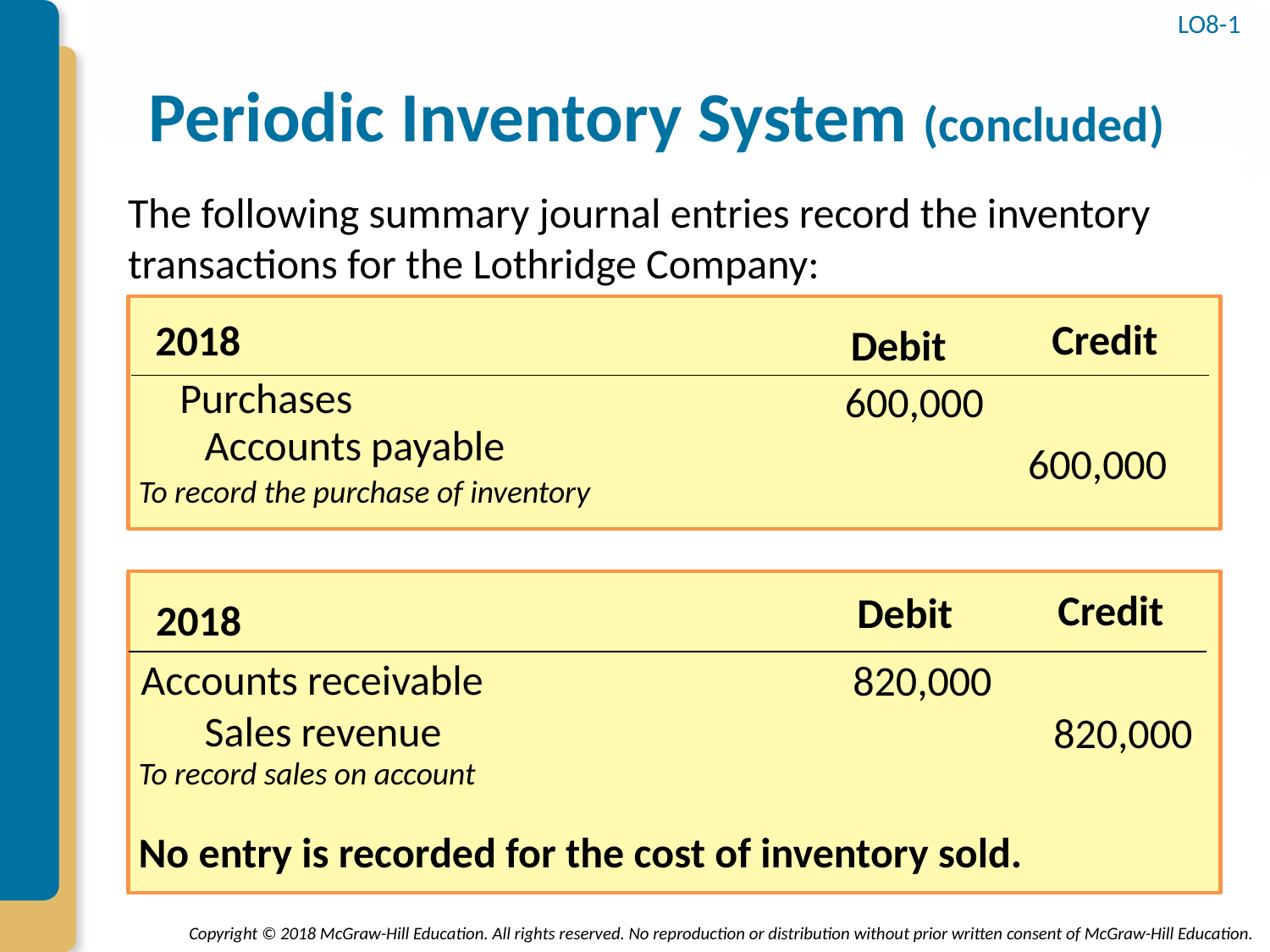

LO8-1
# Periodic Inventory System (concluded)
The following summary journal entries record the inventory transactions for the Lothridge Company:

Credit
2018

Debit
Purchases
600,000
Accounts payable
600,000
To record the purchase of inventory

Credit
Debit
2018
Accounts receivable
820,000
Sales revenue
820,000
To record sales on account
No entry is recorded for the cost of inventory sold.